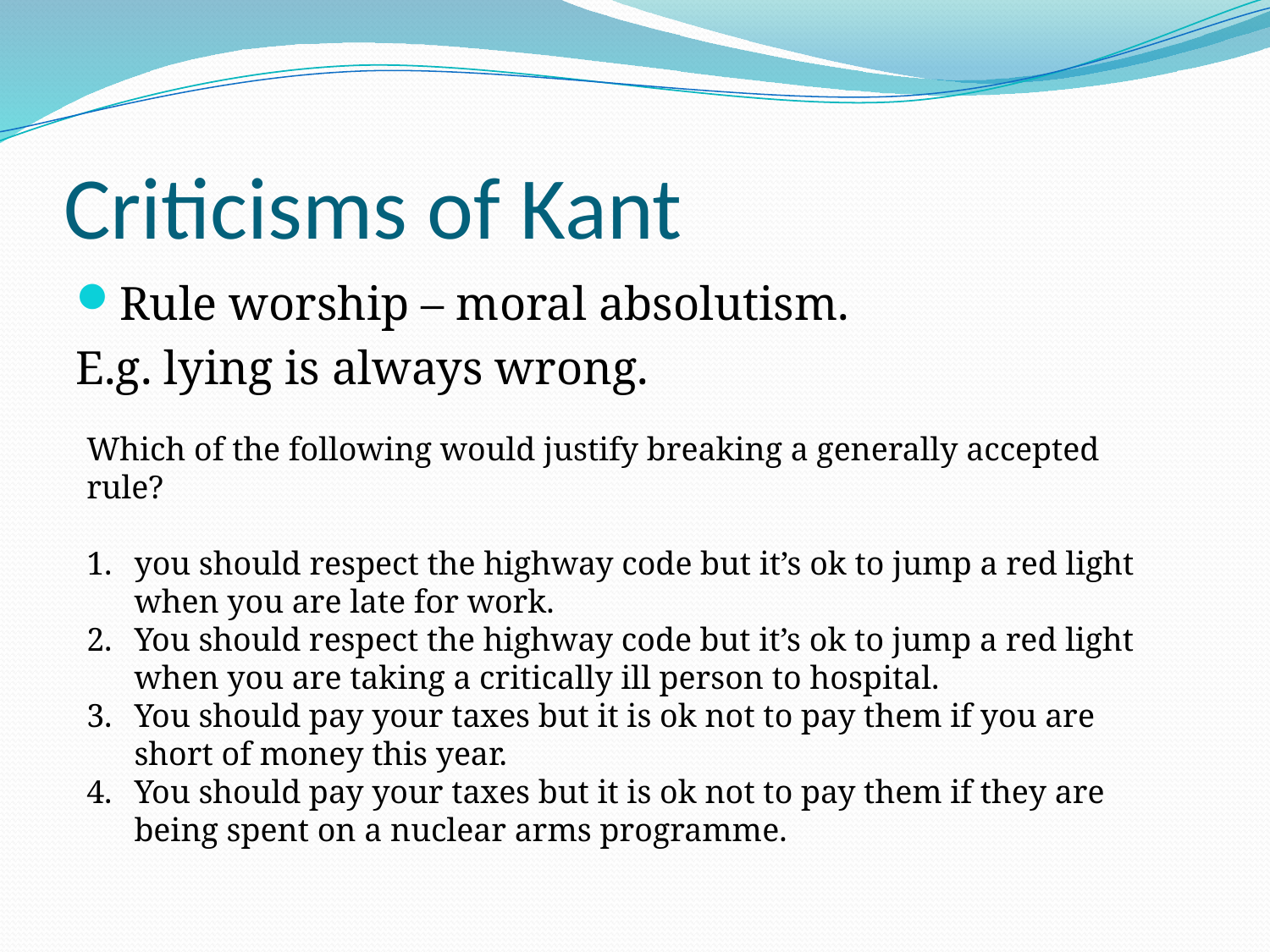

# Criticisms of Kant
Rule worship – moral absolutism.
E.g. lying is always wrong.
Which of the following would justify breaking a generally accepted rule?

you should respect the highway code but it’s ok to jump a red light when you are late for work.
You should respect the highway code but it’s ok to jump a red light when you are taking a critically ill person to hospital.
You should pay your taxes but it is ok not to pay them if you are short of money this year.
You should pay your taxes but it is ok not to pay them if they are being spent on a nuclear arms programme.